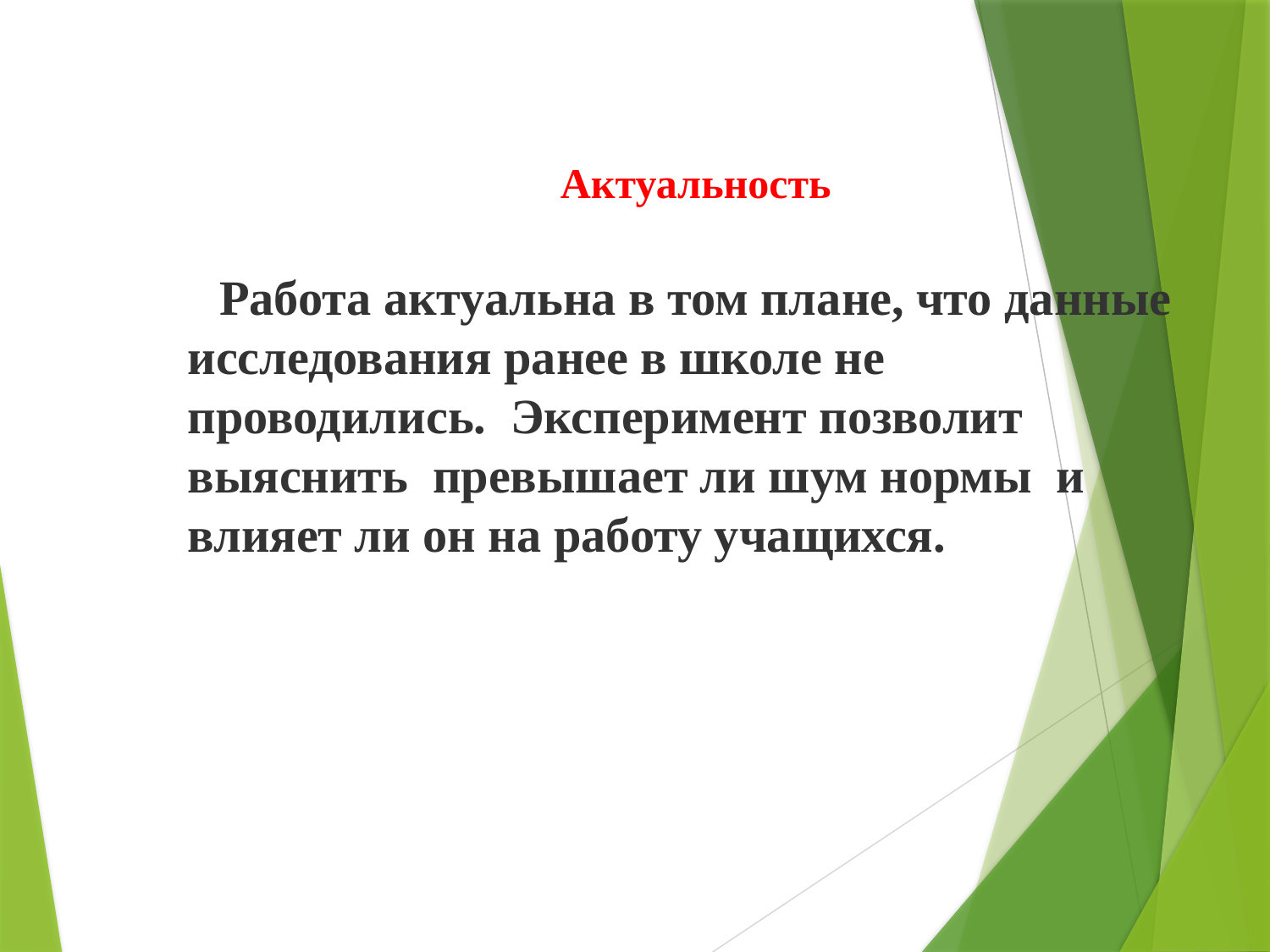

Актуальность

Работа актуальна в том плане, что данные исследования ранее в школе не проводились.  Эксперимент позволит   выяснить  превышает ли шум нормы  и влияет ли он на работу учащихся.